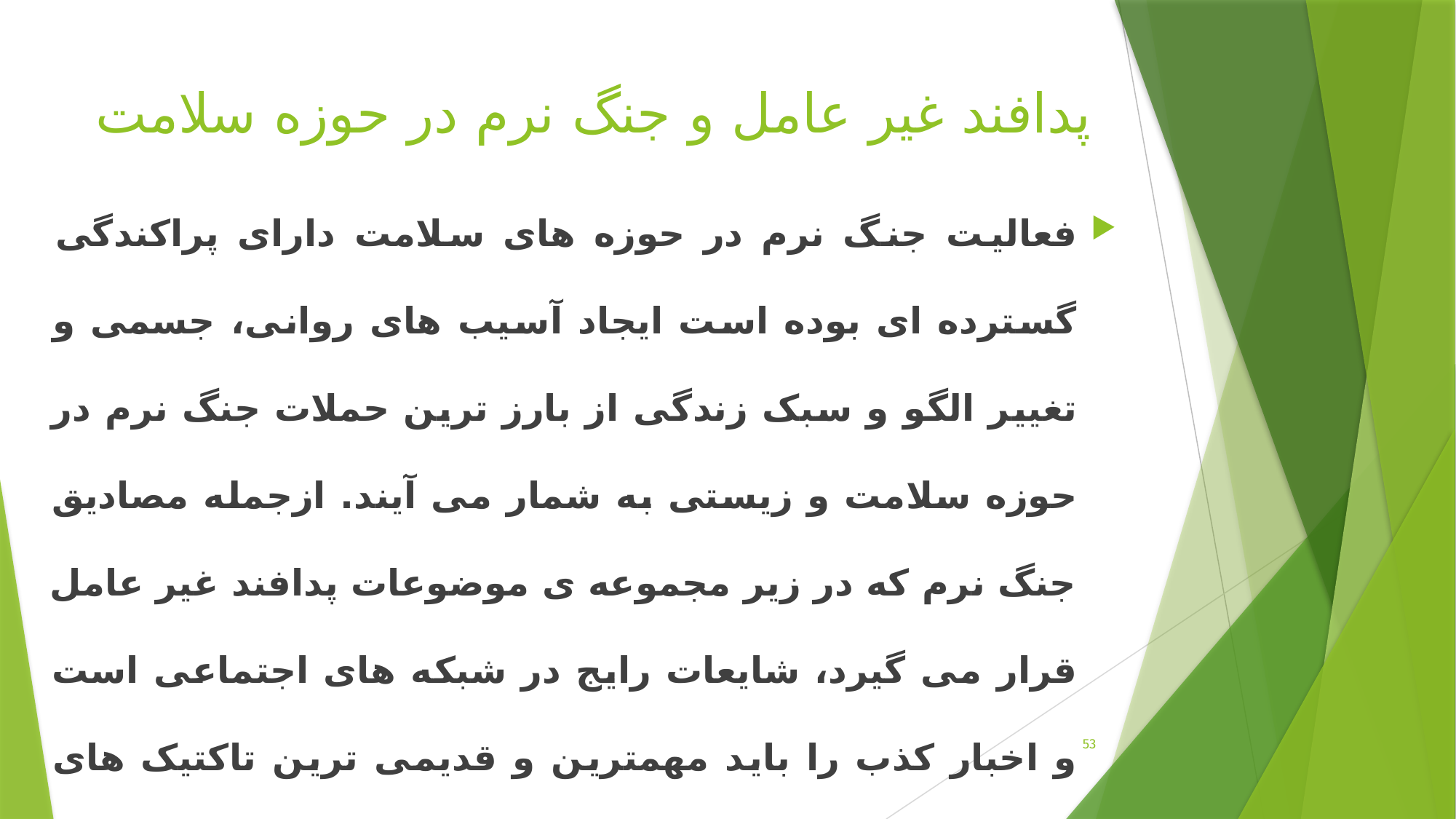

# پدافند غیر عامل و جنگ نرم در حوزه سلامت
فعاليت جنگ نرم در حوزه های سلامت دارای پراکندگی گسترده ای بوده است ايجاد آسيب های روانی، جسمی و تغيير الگو و سبک زندگی از بارز ترين حملات جنگ نرم در حوزه سلامت و زيستی به شمار می آيند. ازجمله مصاديق جنگ نرم که در زير مجموعه ی موضوعات پدافند غير عامل قرار می گيرد، شايعات رايج در شبکه های اجتماعی است و اخبار کذب را بايد مهمترين و قديمی ترين تاکتيک های جنگ روانی دانست. برخی از شايعات به امنيت اجتماعی يا حوزه سلامت و بهداشت مربوط می شود.
53